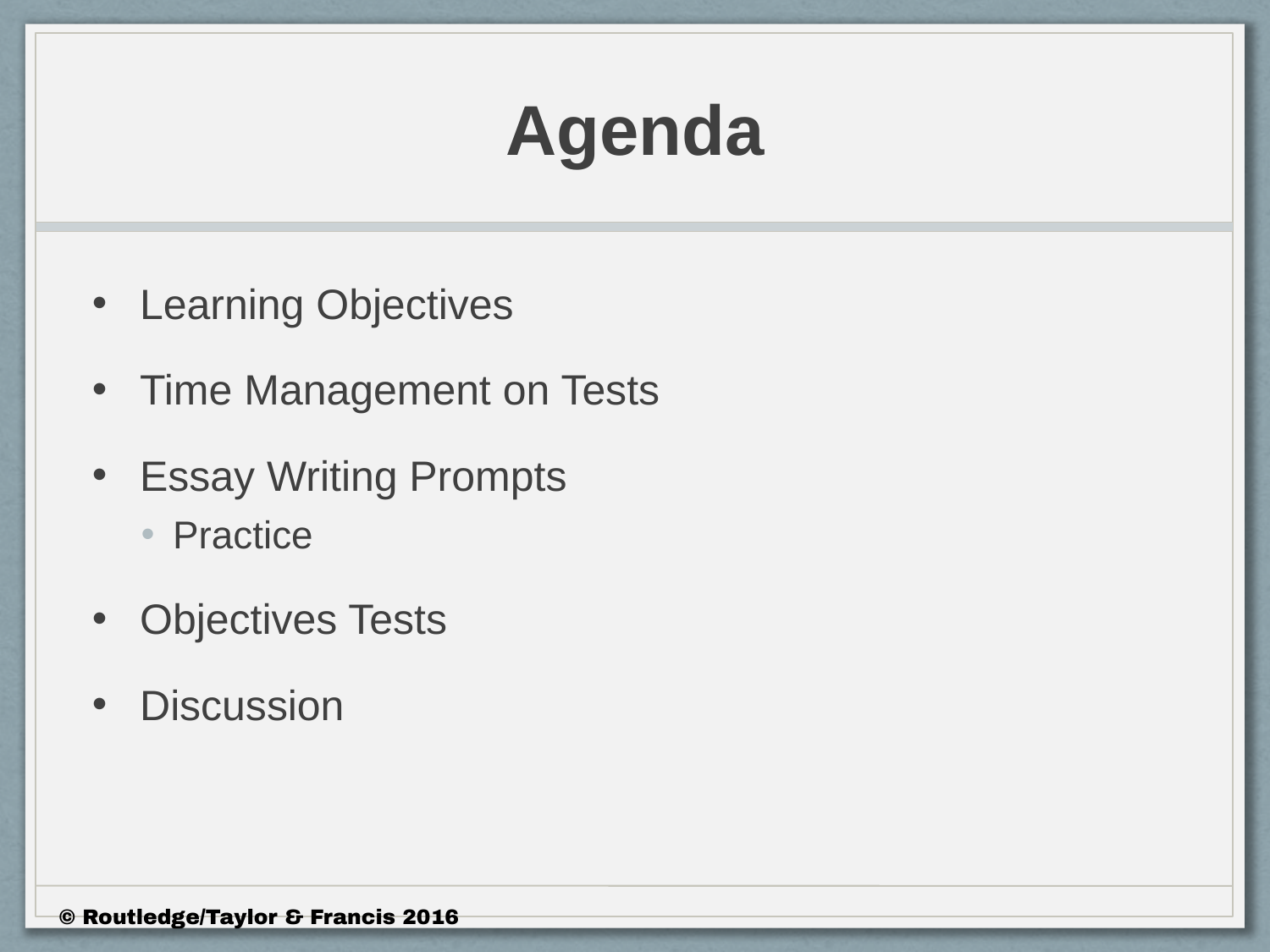

# Agenda
Learning Objectives
Time Management on Tests
Essay Writing Prompts
Practice
Objectives Tests
Discussion
© Routledge/Taylor & Francis 2016